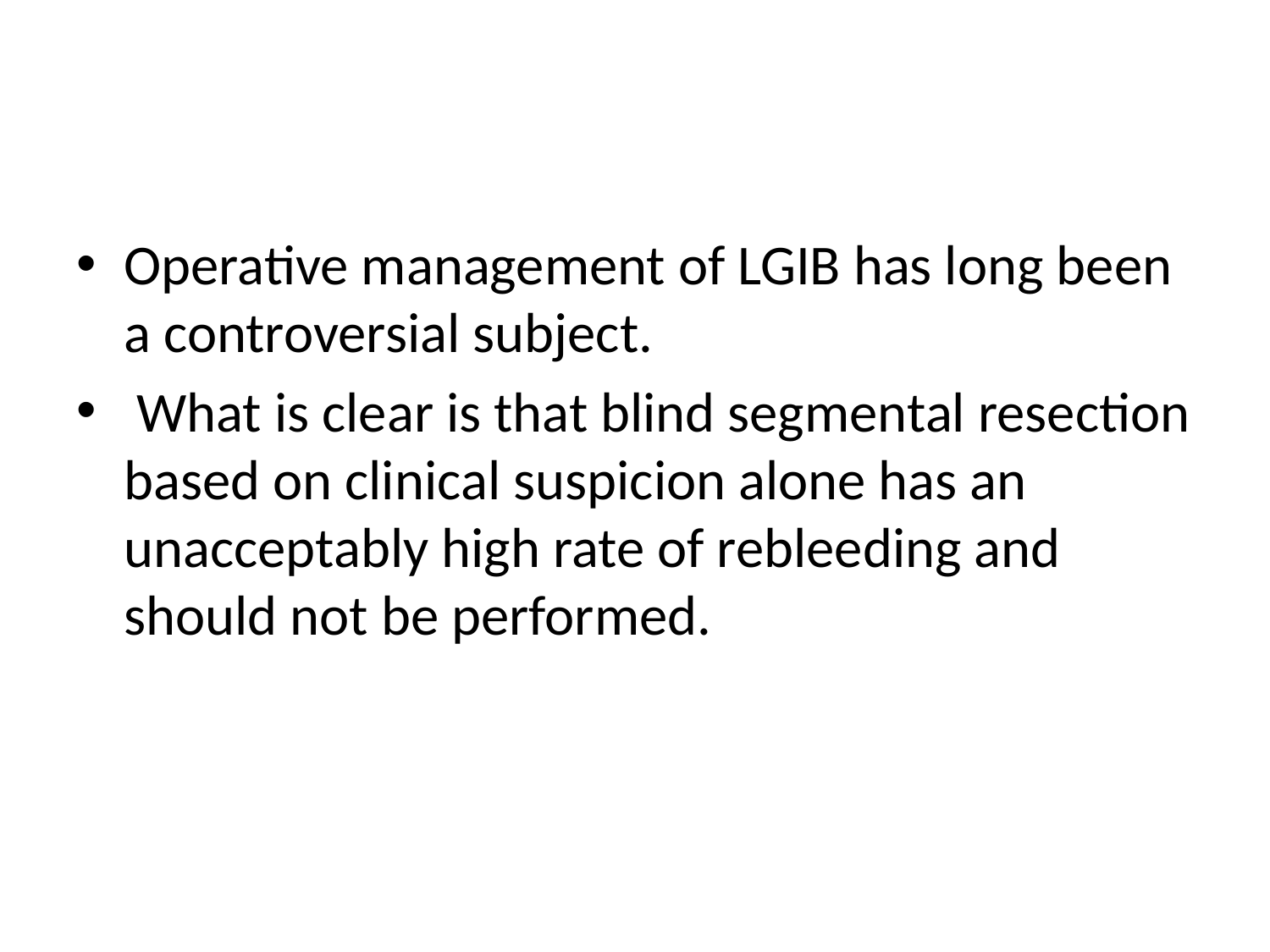

#
Operative management of LGIB has long been a controversial subject.
 What is clear is that blind segmental resection based on clinical suspicion alone has an unacceptably high rate of rebleeding and should not be performed.